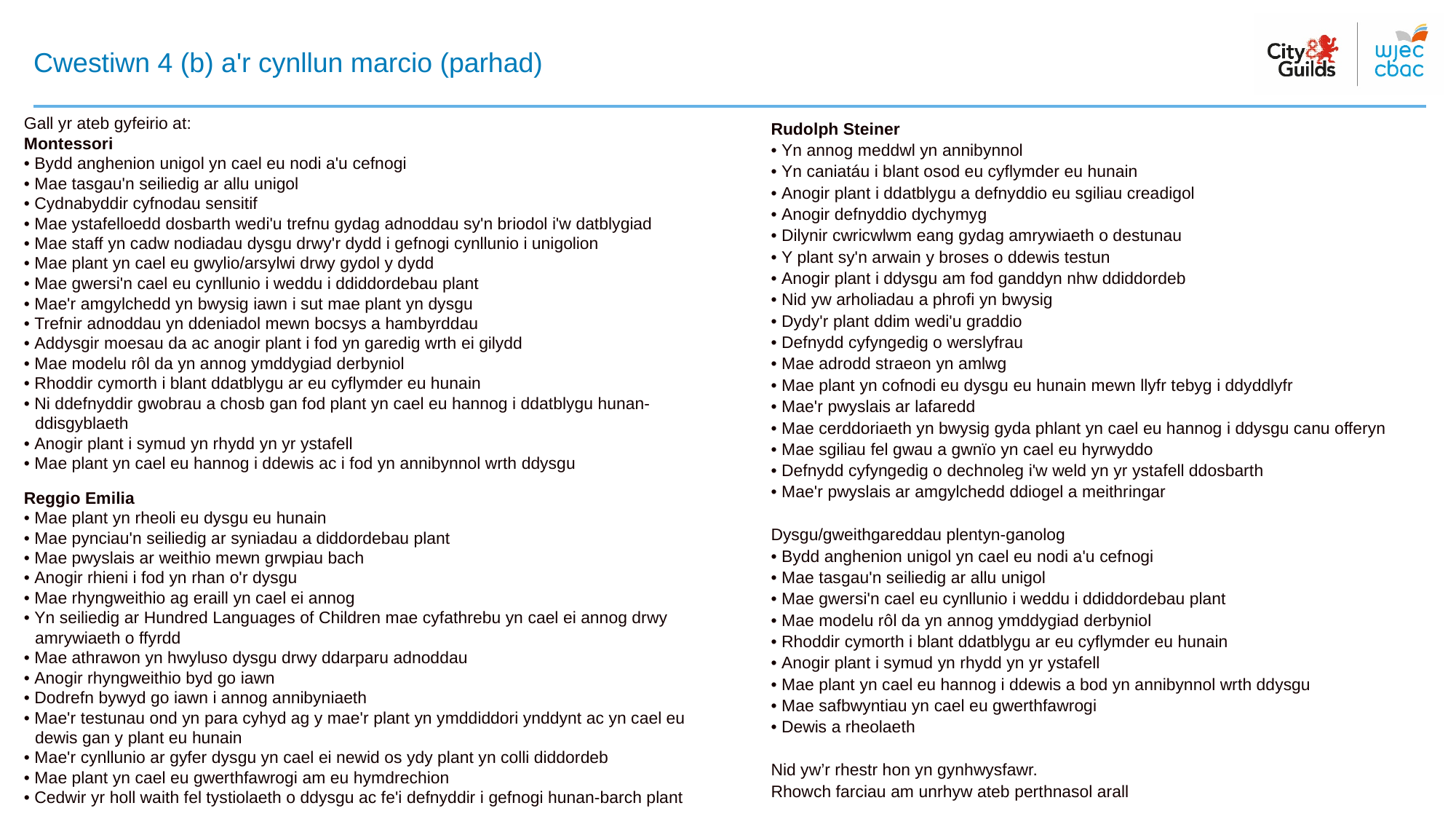

# Cwestiwn 4 (b) a'r cynllun marcio (parhad)
Gall yr ateb gyfeirio at:
Montessori
• Bydd anghenion unigol yn cael eu nodi a'u cefnogi
• Mae tasgau'n seiliedig ar allu unigol
• Cydnabyddir cyfnodau sensitif
• Mae ystafelloedd dosbarth wedi'u trefnu gydag adnoddau sy'n briodol i'w datblygiad
• Mae staff yn cadw nodiadau dysgu drwy'r dydd i gefnogi cynllunio i unigolion
• Mae plant yn cael eu gwylio/arsylwi drwy gydol y dydd
• Mae gwersi'n cael eu cynllunio i weddu i ddiddordebau plant
• Mae'r amgylchedd yn bwysig iawn i sut mae plant yn dysgu
• Trefnir adnoddau yn ddeniadol mewn bocsys a hambyrddau
• Addysgir moesau da ac anogir plant i fod yn garedig wrth ei gilydd
• Mae modelu rôl da yn annog ymddygiad derbyniol
• Rhoddir cymorth i blant ddatblygu ar eu cyflymder eu hunain
• Ni ddefnyddir gwobrau a chosb gan fod plant yn cael eu hannog i ddatblygu hunan-ddisgyblaeth
• Anogir plant i symud yn rhydd yn yr ystafell
• Mae plant yn cael eu hannog i ddewis ac i fod yn annibynnol wrth ddysgu

Reggio Emilia
• Mae plant yn rheoli eu dysgu eu hunain
• Mae pynciau'n seiliedig ar syniadau a diddordebau plant
• Mae pwyslais ar weithio mewn grwpiau bach
• Anogir rhieni i fod yn rhan o'r dysgu
• Mae rhyngweithio ag eraill yn cael ei annog
• Yn seiliedig ar Hundred Languages of Children mae cyfathrebu yn cael ei annog drwy amrywiaeth o ffyrdd
• Mae athrawon yn hwyluso dysgu drwy ddarparu adnoddau
• Anogir rhyngweithio byd go iawn
• Dodrefn bywyd go iawn i annog annibyniaeth
• Mae'r testunau ond yn para cyhyd ag y mae'r plant yn ymddiddori ynddynt ac yn cael eu dewis gan y plant eu hunain
• Mae'r cynllunio ar gyfer dysgu yn cael ei newid os ydy plant yn colli diddordeb
• Mae plant yn cael eu gwerthfawrogi am eu hymdrechion
• Cedwir yr holl waith fel tystiolaeth o ddysgu ac fe'i defnyddir i gefnogi hunan-barch plant
Rudolph Steiner
• Yn annog meddwl yn annibynnol
• Yn caniatáu i blant osod eu cyflymder eu hunain
• Anogir plant i ddatblygu a defnyddio eu sgiliau creadigol
• Anogir defnyddio dychymyg
• Dilynir cwricwlwm eang gydag amrywiaeth o destunau
• Y plant sy'n arwain y broses o ddewis testun
• Anogir plant i ddysgu am fod ganddyn nhw ddiddordeb
• Nid yw arholiadau a phrofi yn bwysig
• Dydy'r plant ddim wedi'u graddio
• Defnydd cyfyngedig o werslyfrau
• Mae adrodd straeon yn amlwg
• Mae plant yn cofnodi eu dysgu eu hunain mewn llyfr tebyg i ddyddlyfr
• Mae'r pwyslais ar lafaredd
• Mae cerddoriaeth yn bwysig gyda phlant yn cael eu hannog i ddysgu canu offeryn
• Mae sgiliau fel gwau a gwnïo yn cael eu hyrwyddo
• Defnydd cyfyngedig o dechnoleg i'w weld yn yr ystafell ddosbarth
• Mae'r pwyslais ar amgylchedd ddiogel a meithringar

Dysgu/gweithgareddau plentyn-ganolog
• Bydd anghenion unigol yn cael eu nodi a'u cefnogi
• Mae tasgau'n seiliedig ar allu unigol
• Mae gwersi'n cael eu cynllunio i weddu i ddiddordebau plant
• Mae modelu rôl da yn annog ymddygiad derbyniol
• Rhoddir cymorth i blant ddatblygu ar eu cyflymder eu hunain
• Anogir plant i symud yn rhydd yn yr ystafell
• Mae plant yn cael eu hannog i ddewis a bod yn annibynnol wrth ddysgu
• Mae safbwyntiau yn cael eu gwerthfawrogi
• Dewis a rheolaeth
Nid yw’r rhestr hon yn gynhwysfawr.
Rhowch farciau am unrhyw ateb perthnasol arall